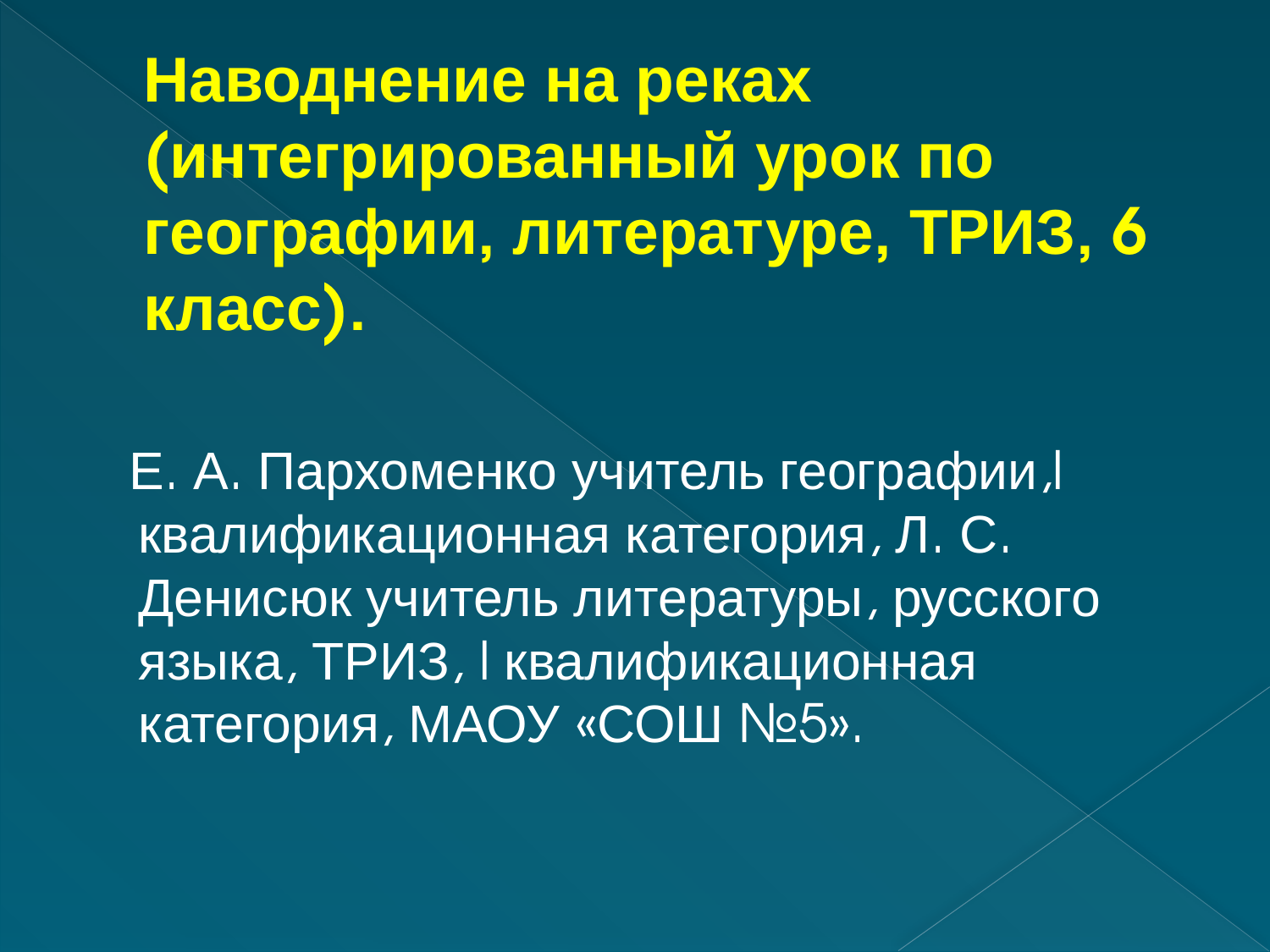

# Наводнение на реках (интегрированный урок по географии, литературе, ТРИЗ, 6 класс).

   Е. А. Пархоменко учитель географии,l квалификационная категория, Л. С. Денисюк учитель литературы, русского языка, ТРИЗ, l квалификационная категория, МАОУ «СОШ №5».